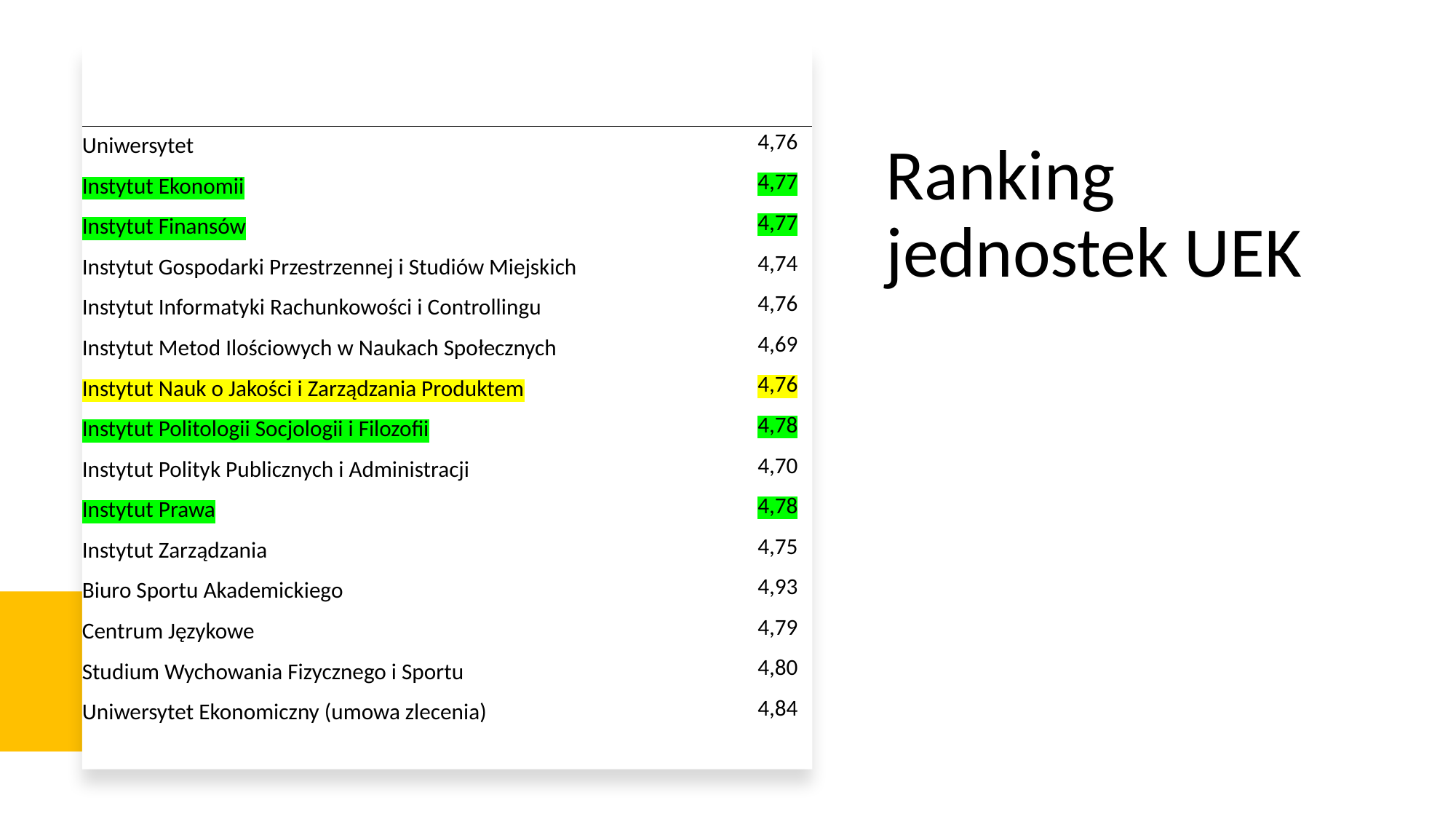

# Ranking jednostek UEK
| Uniwersytet | 4,76 |
| --- | --- |
| Instytut Ekonomii | 4,77 |
| Instytut Finansów | 4,77 |
| Instytut Gospodarki Przestrzennej i Studiów Miejskich | 4,74 |
| Instytut Informatyki Rachunkowości i Controllingu | 4,76 |
| Instytut Metod Ilościowych w Naukach Społecznych | 4,69 |
| Instytut Nauk o Jakości i Zarządzania Produktem | 4,76 |
| Instytut Politologii Socjologii i Filozofii | 4,78 |
| Instytut Polityk Publicznych i Administracji | 4,70 |
| Instytut Prawa | 4,78 |
| Instytut Zarządzania | 4,75 |
| Biuro Sportu Akademickiego | 4,93 |
| Centrum Językowe | 4,79 |
| Studium Wychowania Fizycznego i Sportu | 4,80 |
| Uniwersytet Ekonomiczny (umowa zlecenia) | 4,84 |